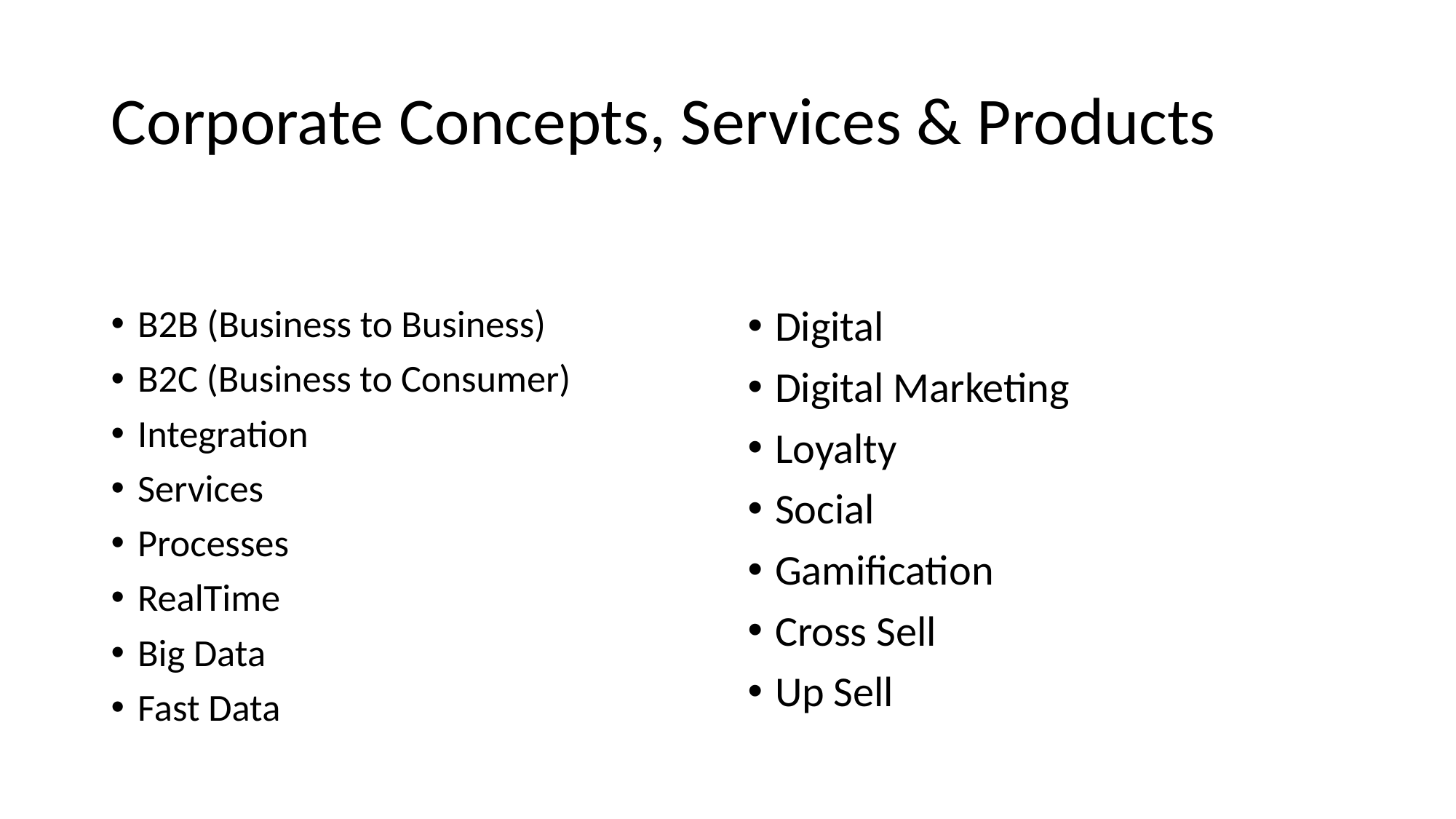

# Corporate Concepts, Services & Products

B2B (Business to Business)
B2C (Business to Consumer)
Integration
Services
Processes
RealTime
Big Data
Fast Data

Digital
Digital Marketing
Loyalty
Social
Gamification
Cross Sell
Up Sell